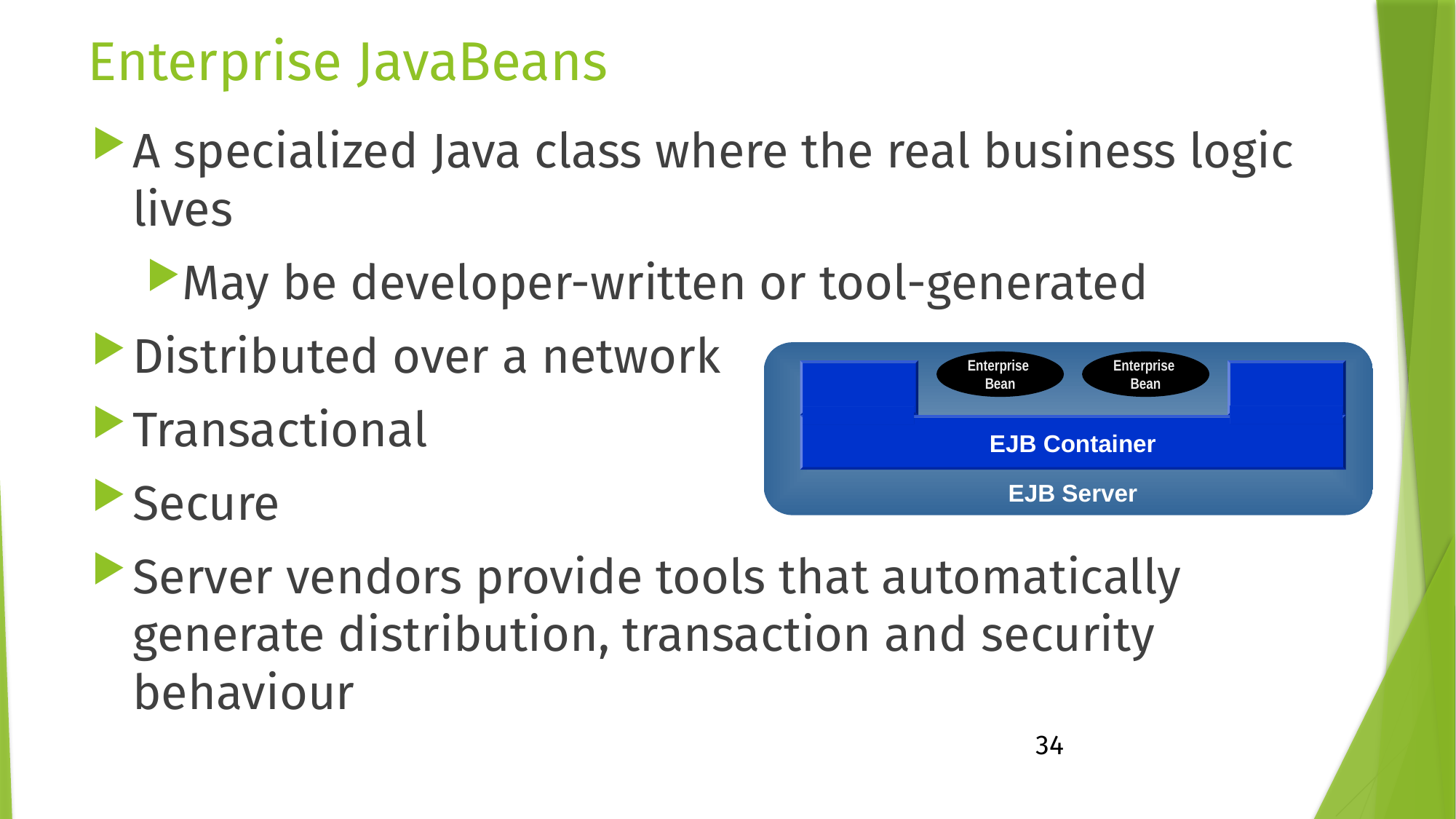

# Enterprise JavaBeans
A specialized Java class where the real business logic lives
May be developer-written or tool-generated
Distributed over a network
Transactional
Secure
Server vendors provide tools that automatically generate distribution, transaction and security behaviour

EJB Server
Enterprise
Bean
Enterprise
Bean

EJB Container
34